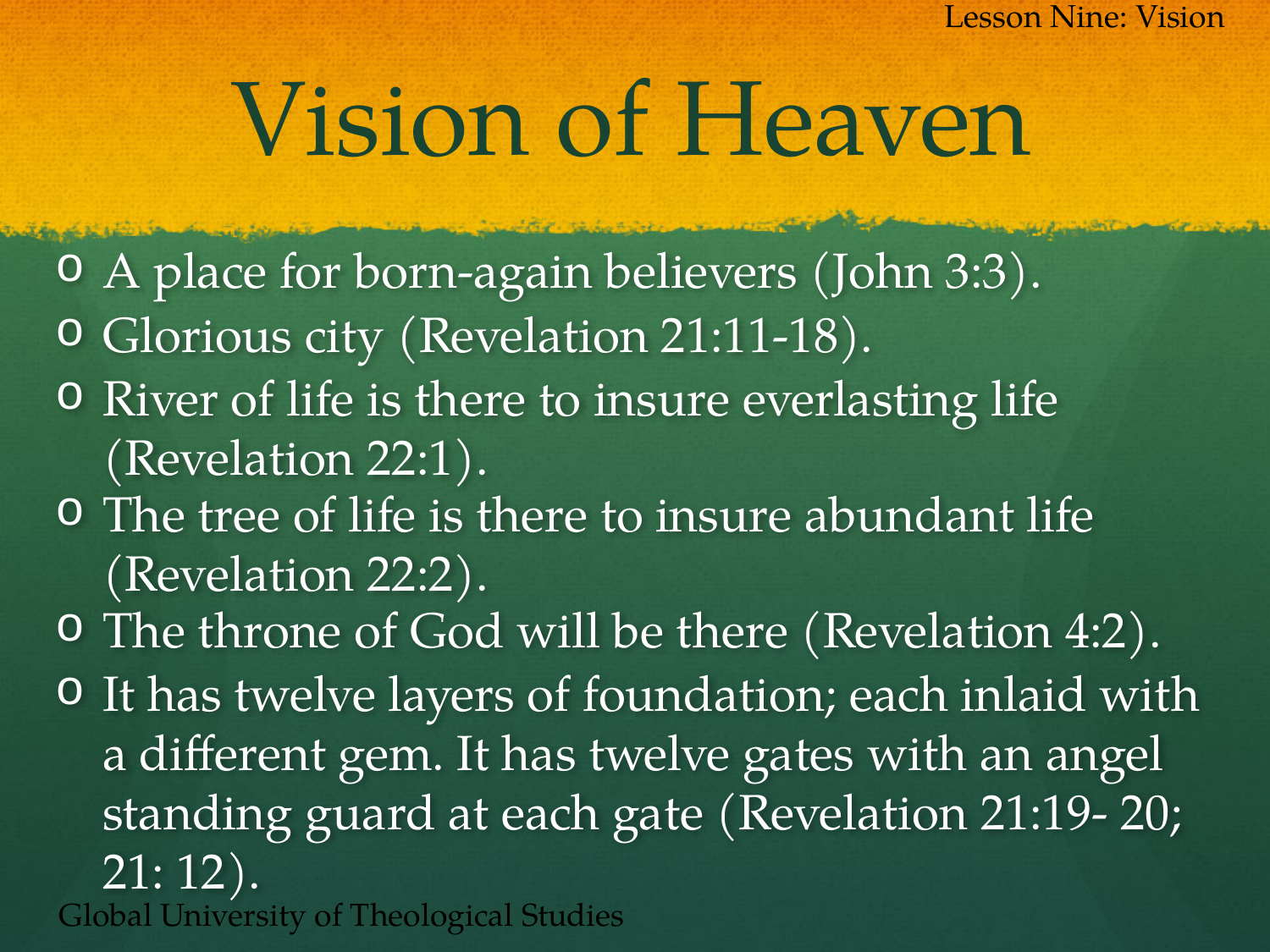

Lesson Nine: Vision

# Vision of Heaven
A place for born-again believers (John 3:3).
Glorious city (Revelation 21:11-18).
River of life is there to insure everlasting life (Revelation 22:1).
The tree of life is there to insure abundant life (Revelation 22:2).
The throne of God will be there (Revelation 4:2).
It has twelve layers of foundation; each inlaid with a different gem. It has twelve gates with an angel standing guard at each gate (Revelation 21:19- 20; 21: 12).
Global University of Theological Studies